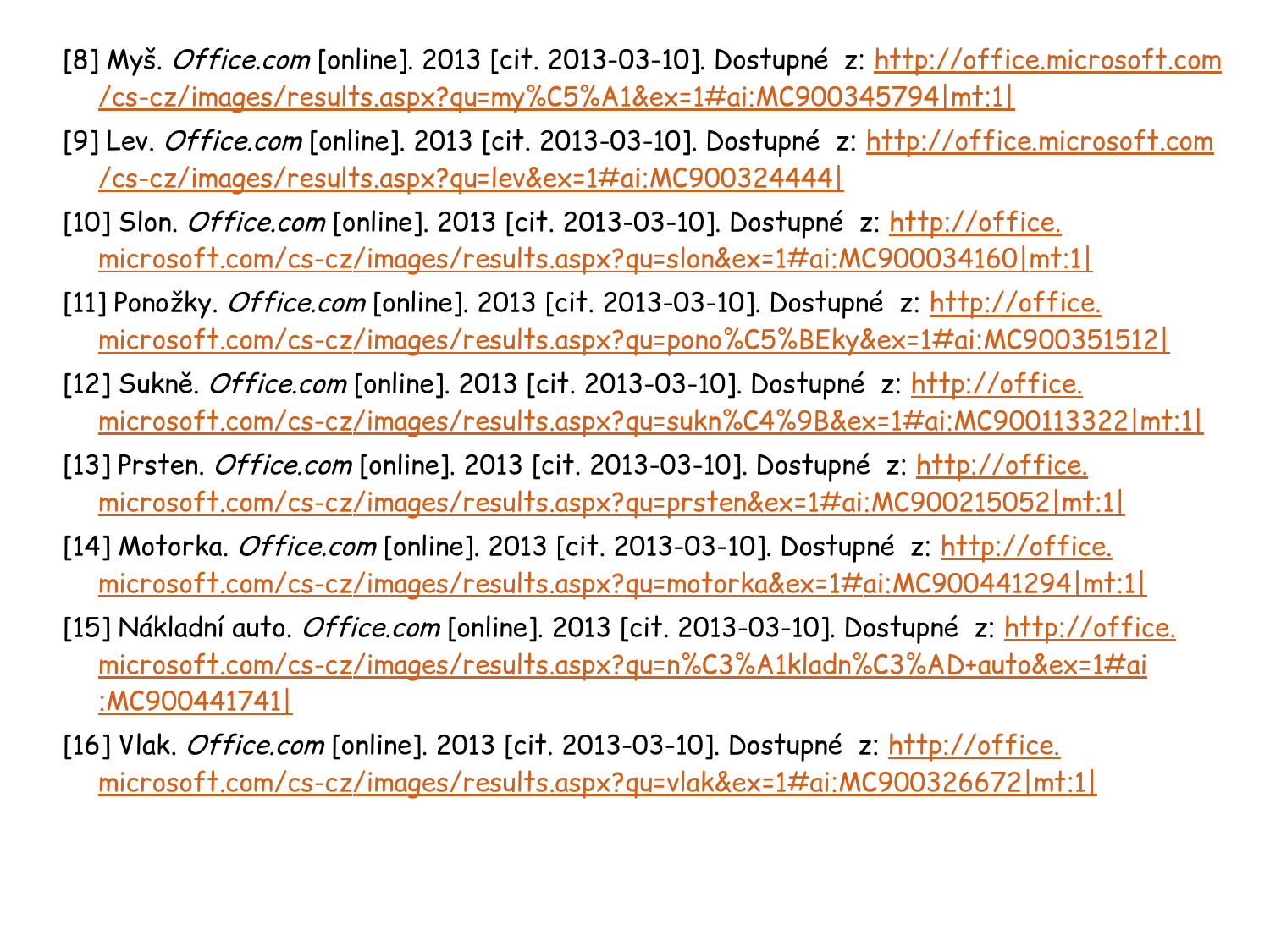

[8] Myš. Office.com [online]. 2013 [cit. 2013-03-10]. Dostupné  z: http://office.microsoft.com/cs-cz/images/results.aspx?qu=my%C5%A1&ex=1#ai:MC900345794|mt:1|
[9] Lev. Office.com [online]. 2013 [cit. 2013-03-10]. Dostupné  z: http://office.microsoft.com/cs-cz/images/results.aspx?qu=lev&ex=1#ai:MC900324444|
[10] Slon. Office.com [online]. 2013 [cit. 2013-03-10]. Dostupné  z: http://office.microsoft.com/cs-cz/images/results.aspx?qu=slon&ex=1#ai:MC900034160|mt:1|
[11] Ponožky. Office.com [online]. 2013 [cit. 2013-03-10]. Dostupné  z: http://office.microsoft.com/cs-cz/images/results.aspx?qu=pono%C5%BEky&ex=1#ai:MC900351512|
[12] Sukně. Office.com [online]. 2013 [cit. 2013-03-10]. Dostupné  z: http://office.microsoft.com/cs-cz/images/results.aspx?qu=sukn%C4%9B&ex=1#ai:MC900113322|mt:1|
[13] Prsten. Office.com [online]. 2013 [cit. 2013-03-10]. Dostupné  z: http://office.microsoft.com/cs-cz/images/results.aspx?qu=prsten&ex=1#ai:MC900215052|mt:1|
[14] Motorka. Office.com [online]. 2013 [cit. 2013-03-10]. Dostupné  z: http://office.microsoft.com/cs-cz/images/results.aspx?qu=motorka&ex=1#ai:MC900441294|mt:1|
[15] Nákladní auto. Office.com [online]. 2013 [cit. 2013-03-10]. Dostupné  z: http://office.microsoft.com/cs-cz/images/results.aspx?qu=n%C3%A1kladn%C3%AD+auto&ex=1#ai:MC900441741|
[16] Vlak. Office.com [online]. 2013 [cit. 2013-03-10]. Dostupné  z: http://office.microsoft.com/cs-cz/images/results.aspx?qu=vlak&ex=1#ai:MC900326672|mt:1|